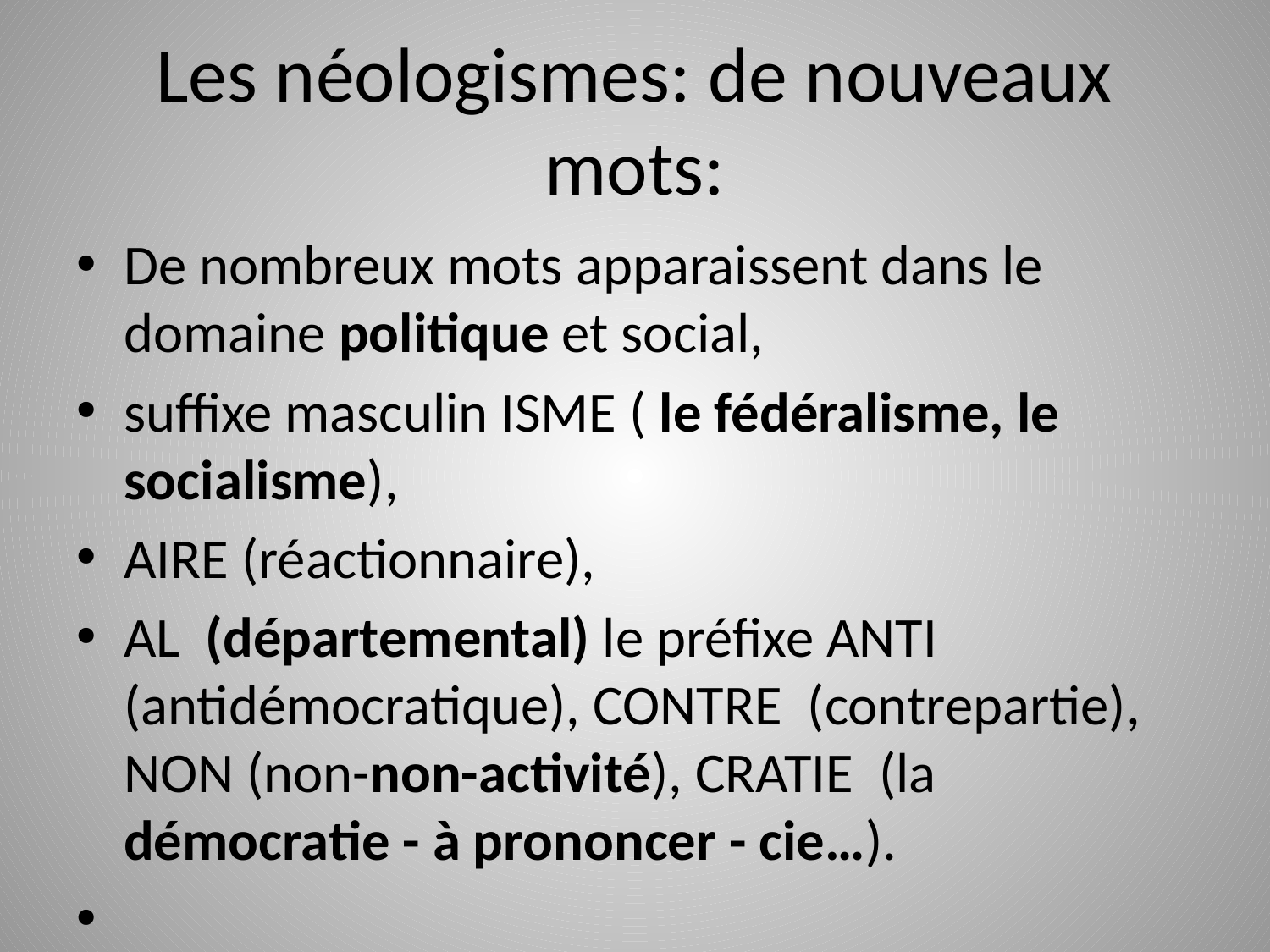

# Les néologismes: de nouveaux mots:
De nombreux mots apparaissent dans le domaine politique et social,
suffixe masculin ISME ( le fédéralisme, le socialisme),
AIRE (réactionnaire),
AL  (départemental) le préfixe ANTI (antidémocratique), CONTRE  (contrepartie), NON (non-non-activité), CRATIE  (la démocratie - à prononcer - cie…).